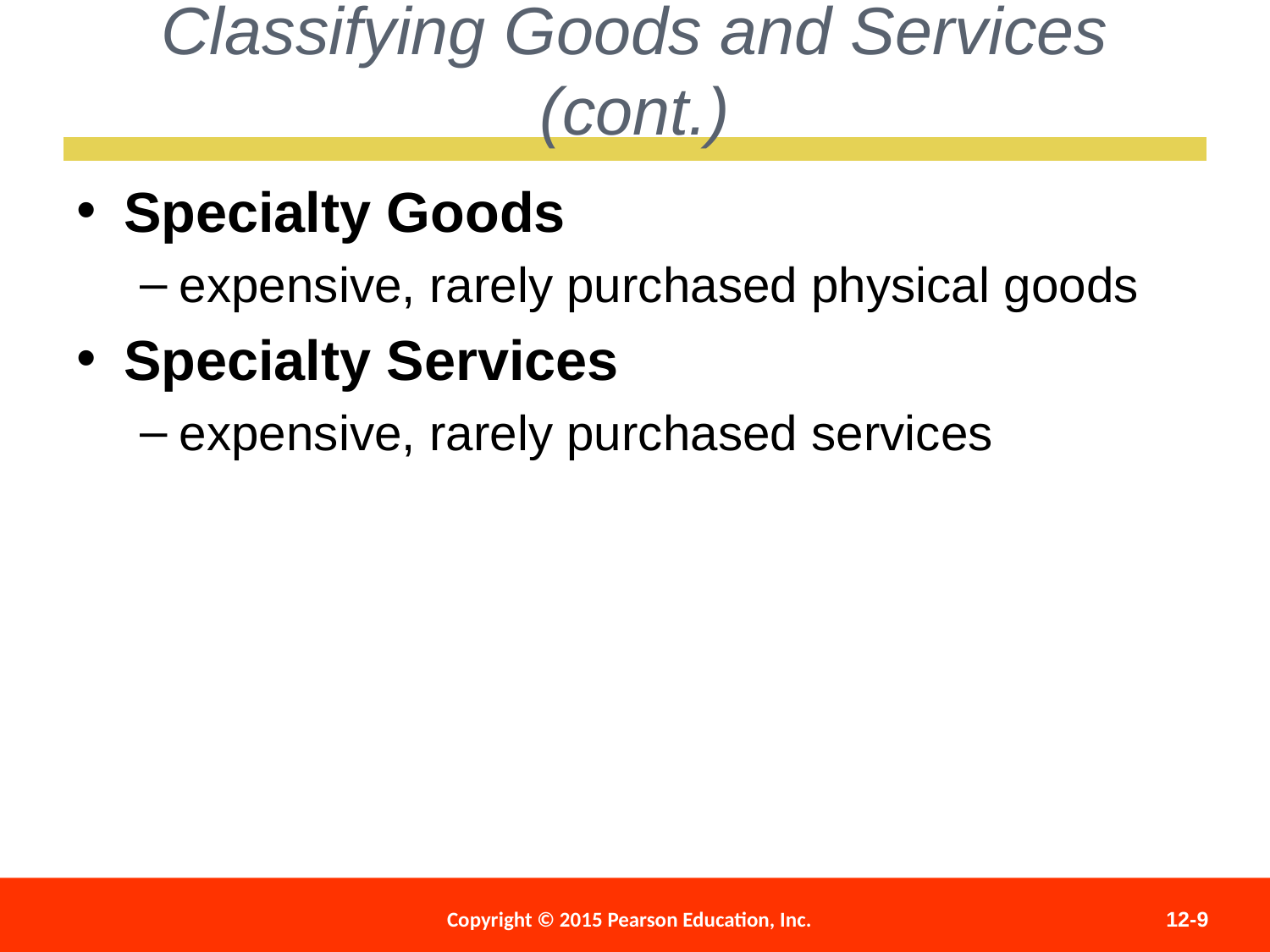

Classifying Goods and Services (cont.)
Specialty Goods
expensive, rarely purchased physical goods
Specialty Services
expensive, rarely purchased services